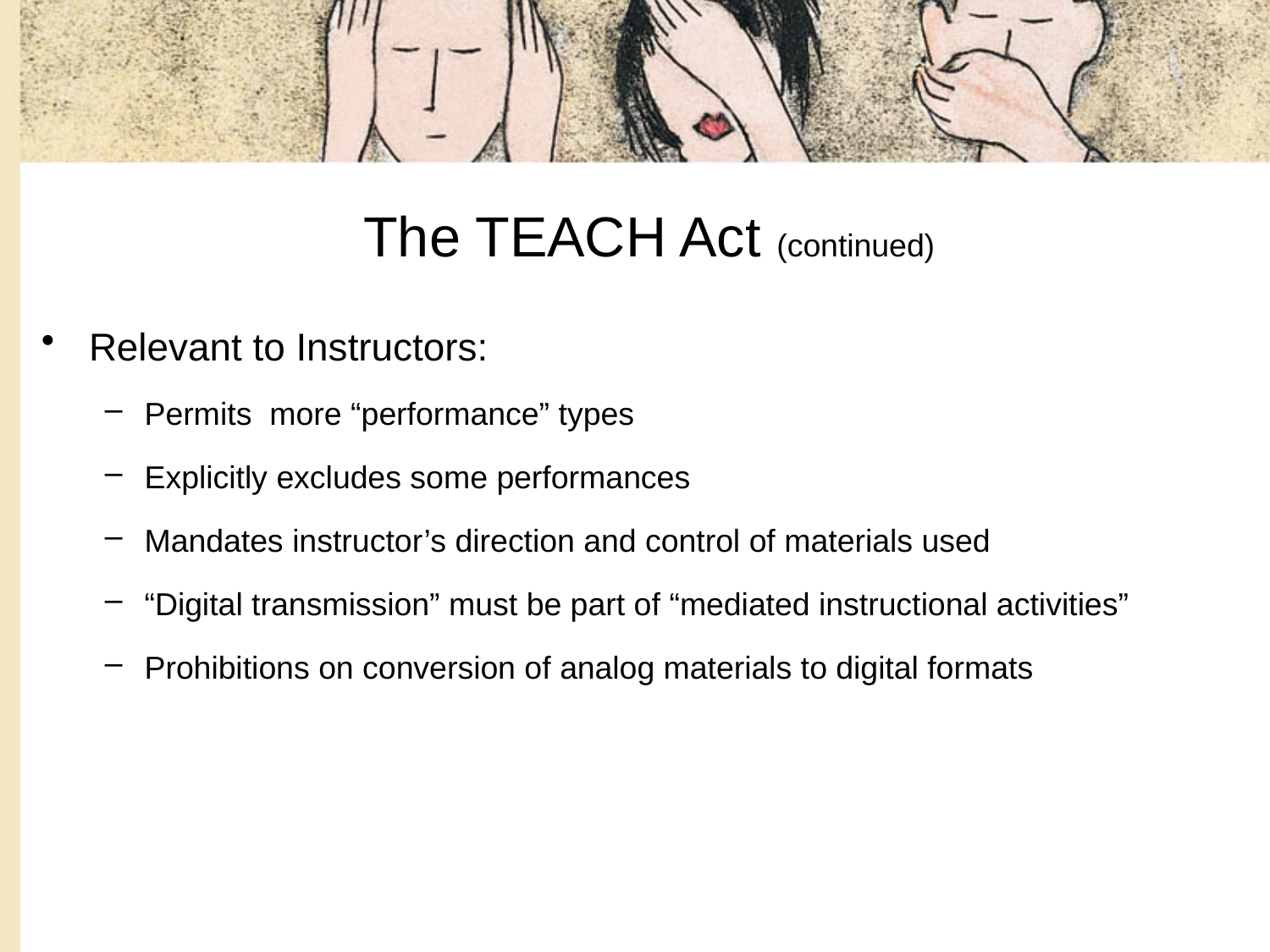

# The TEACH Act (continued)
Relevant to Instructors:
Permits  more “performance” types
Explicitly excludes some performances
Mandates instructor’s direction and control of materials used
“Digital transmission” must be part of “mediated instructional activities”
Prohibitions on conversion of analog materials to digital formats